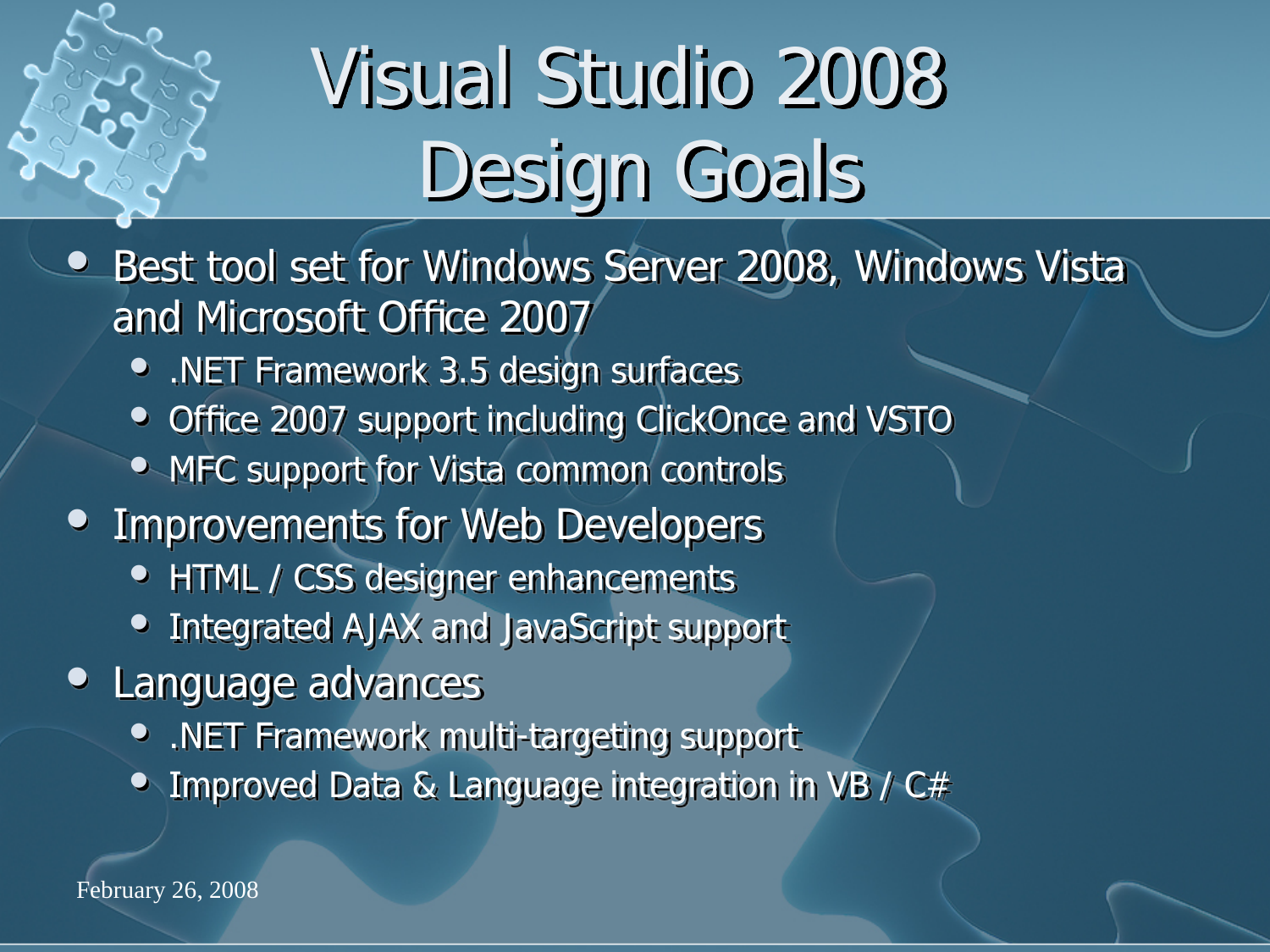

# Visual Studio 2008 Design Goals
Best tool set for Windows Server 2008, Windows Vista and Microsoft Office 2007
.NET Framework 3.5 design surfaces
Office 2007 support including ClickOnce and VSTO
MFC support for Vista common controls
Improvements for Web Developers
HTML / CSS designer enhancements
Integrated AJAX and JavaScript support
Language advances
.NET Framework multi-targeting support
Improved Data & Language integration in VB / C#
February 26, 2008